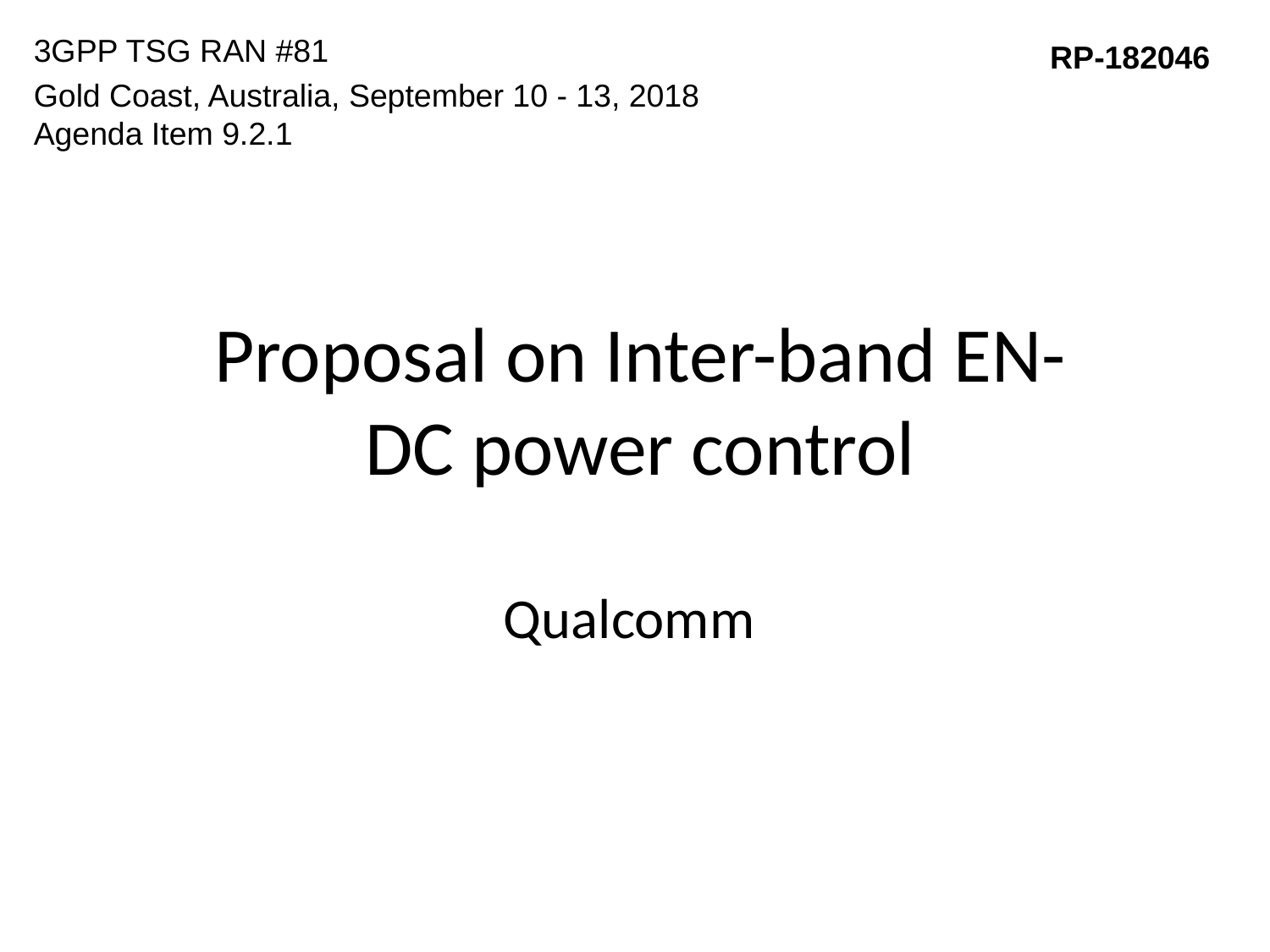

3GPP TSG RAN #81
Gold Coast, Australia, September 10 - 13, 2018
Agenda Item 9.2.1
RP-182046
# Proposal on Inter-band EN-DC power control
Qualcomm